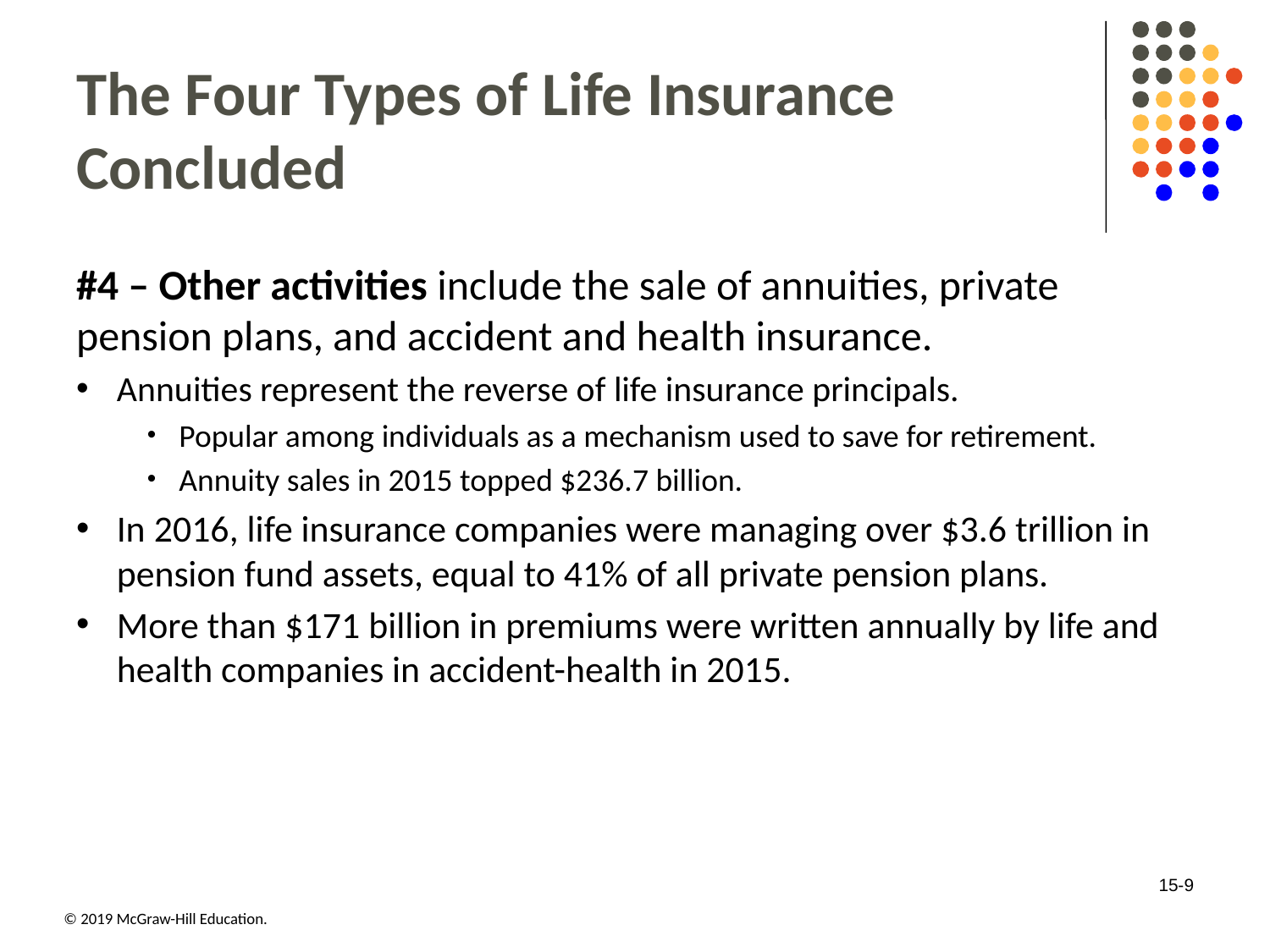

# The Four Types of Life Insurance Concluded
#4 – Other activities include the sale of annuities, private pension plans, and accident and health insurance.
Annuities represent the reverse of life insurance principals.
Popular among individuals as a mechanism used to save for retirement.
Annuity sales in 2015 topped $236.7 billion.
In 2016, life insurance companies were managing over $3.6 trillion in pension fund assets, equal to 41% of all private pension plans.
More than $171 billion in premiums were written annually by life and health companies in accident-health in 2015.
15-9